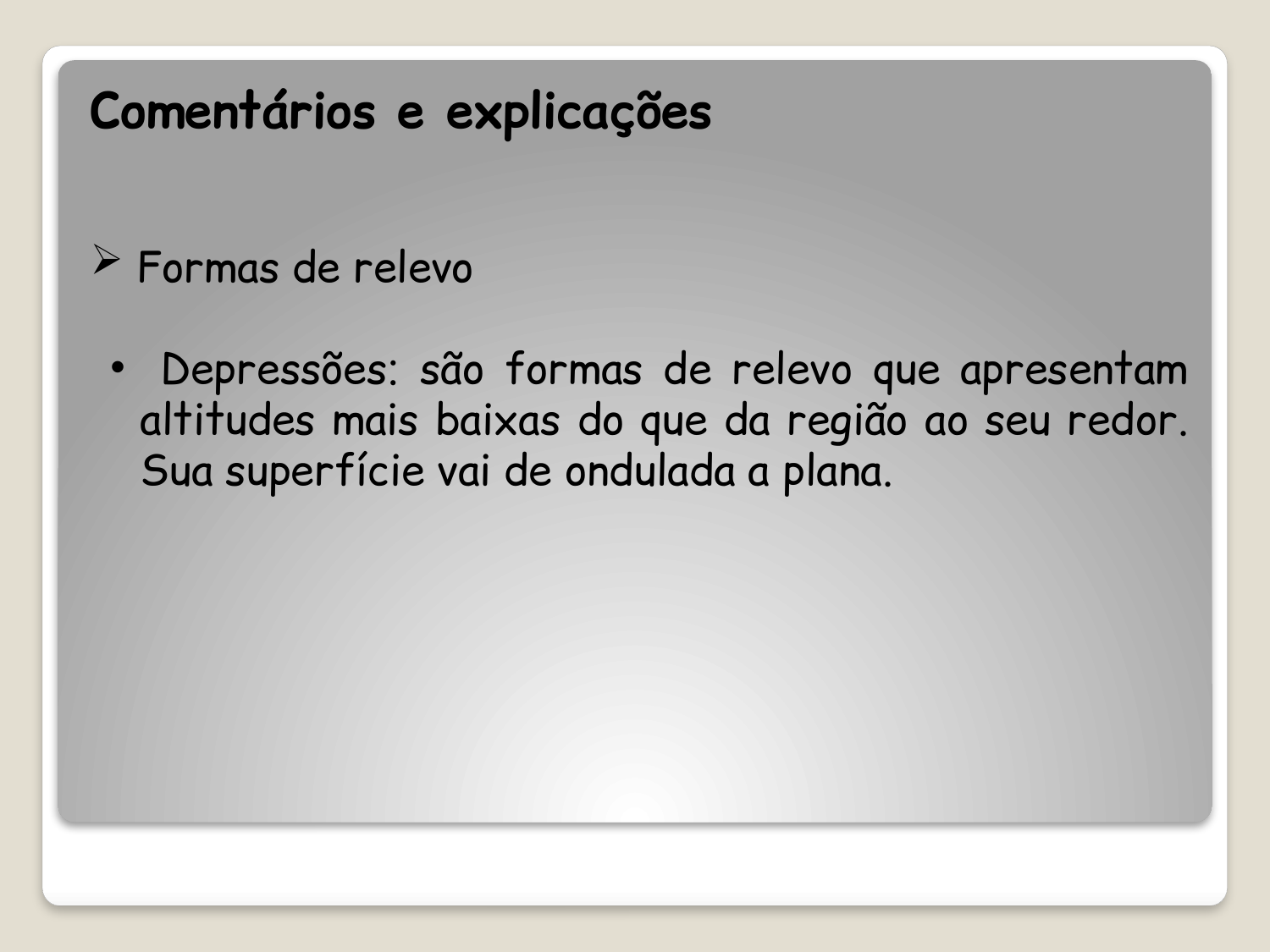

Comentários e explicações

 Formas de relevo

 Depressões: são formas de relevo que apresentam altitudes mais baixas do que da região ao seu redor. Sua superfície vai de ondulada a plana.